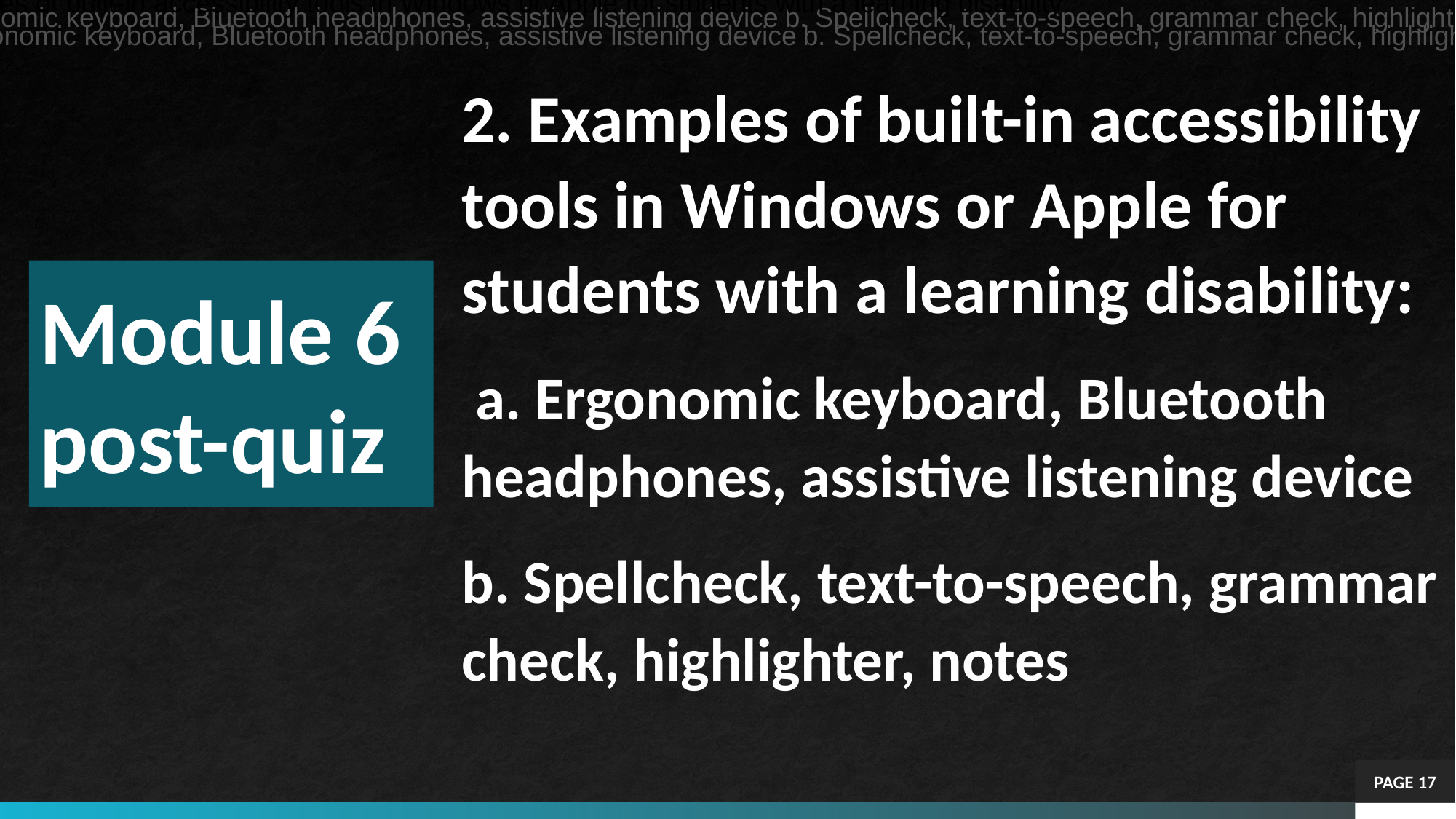

Examples of built-in accessibility tools in Windows or Apple for students with a learning disability:
 a. Ergonomic keyboard, Bluetooth headphones, assistive listening device b. Spellcheck, text-to-speech, grammar check, highlighter, notes
Examples of built-in accessibility tools in Windows or Apple for students with a learning disability:
 a. Ergonomic keyboard, Bluetooth headphones, assistive listening device b. Spellcheck, text-to-speech, grammar check, highlighter, notes
2. Examples of built-in accessibility tools in Windows or Apple for students with a learning disability:
 a. Ergonomic keyboard, Bluetooth headphones, assistive listening device
b. Spellcheck, text-to-speech, grammar check, highlighter, notes

# Module 6 post-quiz
PAGE 17